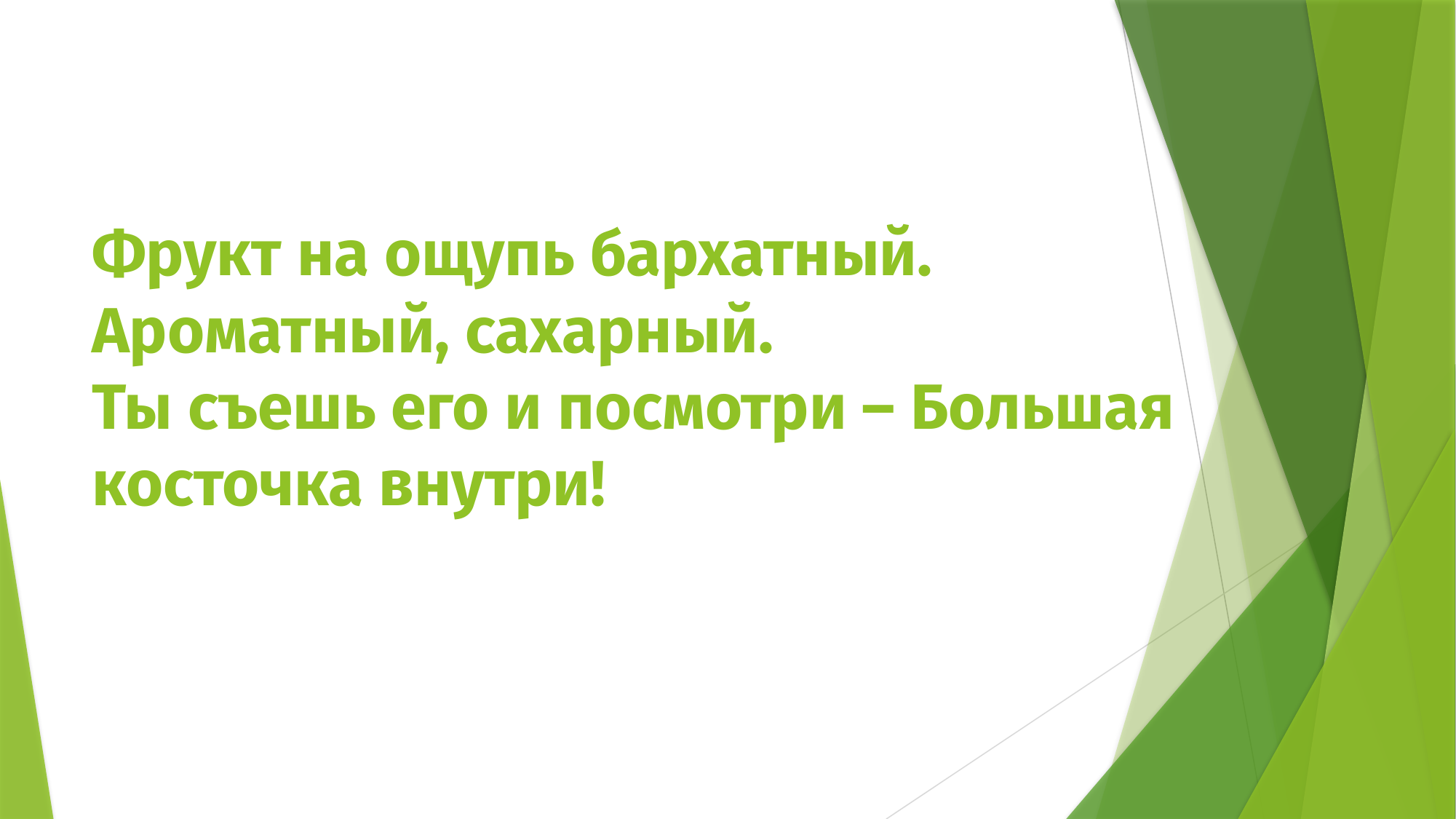

# Фрукт на ощупь бархатный. Ароматный, сахарный. Ты съешь его и посмотри – Большая косточка внутри!